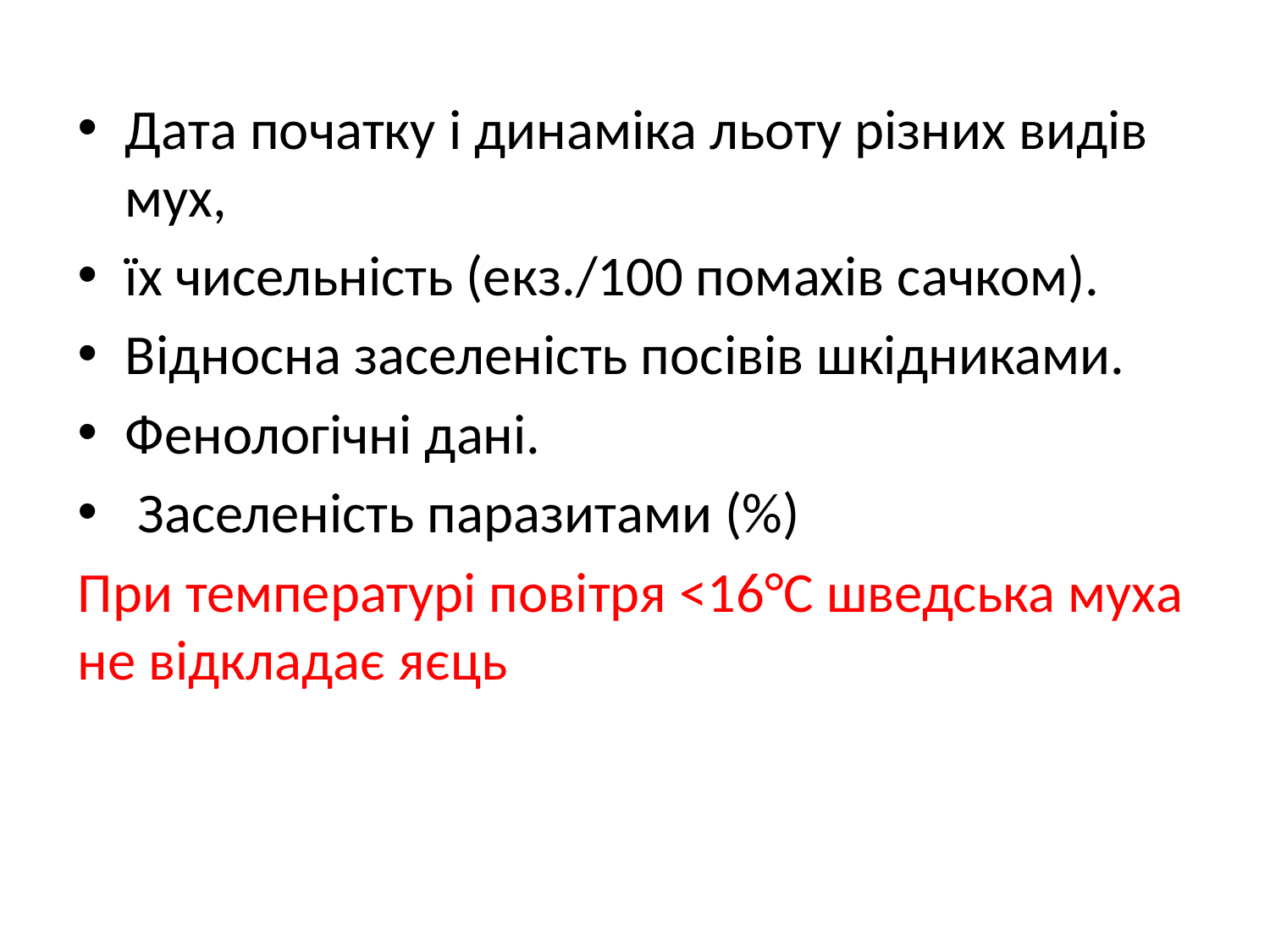

Дата початку і динаміка льоту різних видів мух,
їх чисельність (екз./100 помахів сачком).
Відносна заселеність посівів шкідниками.
Фенологічні дані.
 Заселеність паразитами (%)
При температурі повітря <16°С шведська муха не відкладає яєць